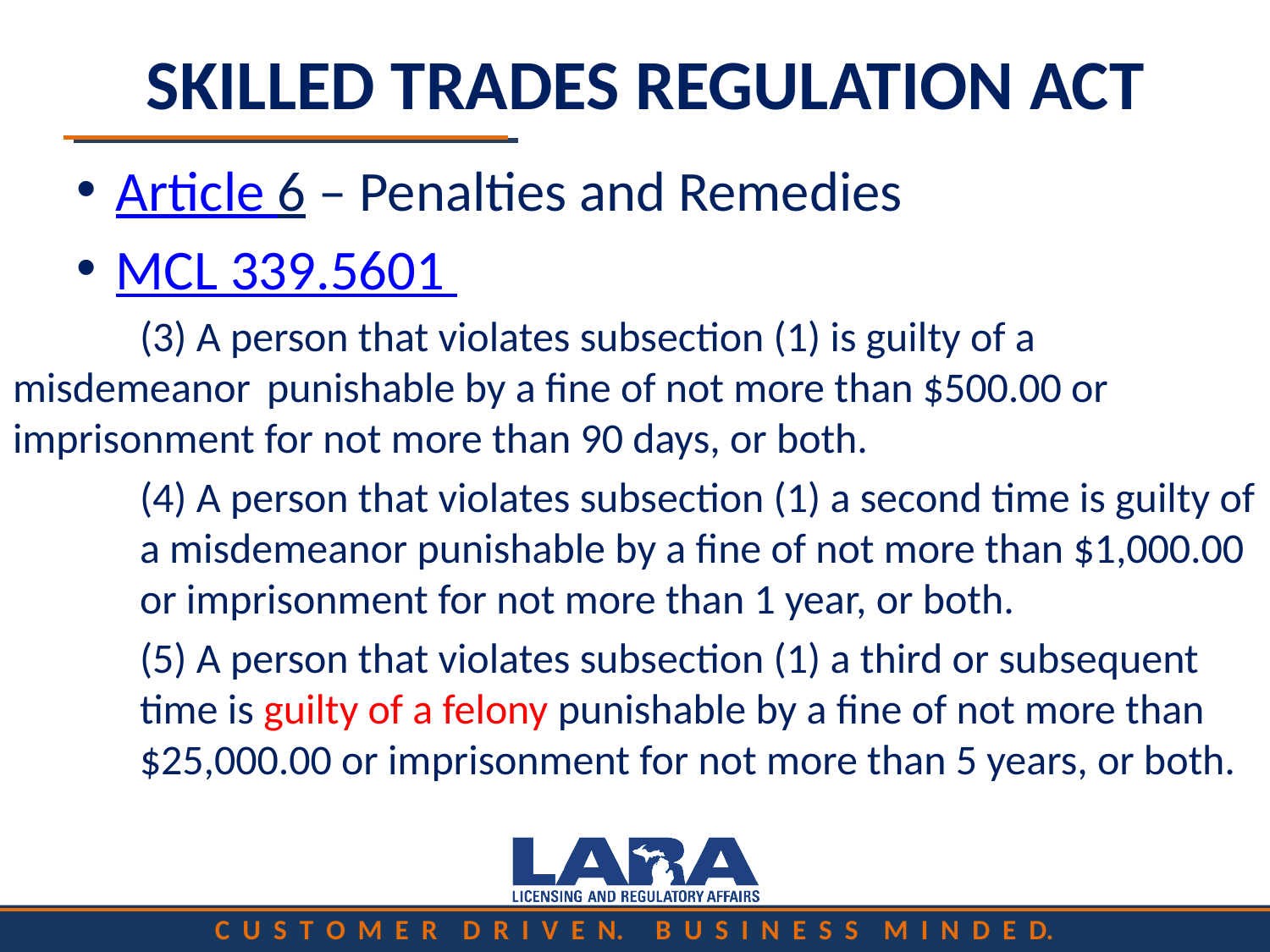

# SKILLED TRADES REGULATION ACT
Article 6 – Penalties and Remedies
MCL 339.5601
	(3) A person that violates subsection (1) is guilty of a 	misdemeanor 	punishable by a fine of not more than $500.00 or 	imprisonment for not more than 90 days, or both.
(4) A person that violates subsection (1) a second time is guilty of a misdemeanor punishable by a fine of not more than $1,000.00 or imprisonment for not more than 1 year, or both.
(5) A person that violates subsection (1) a third or subsequent time is guilty of a felony punishable by a fine of not more than $25,000.00 or imprisonment for not more than 5 years, or both.